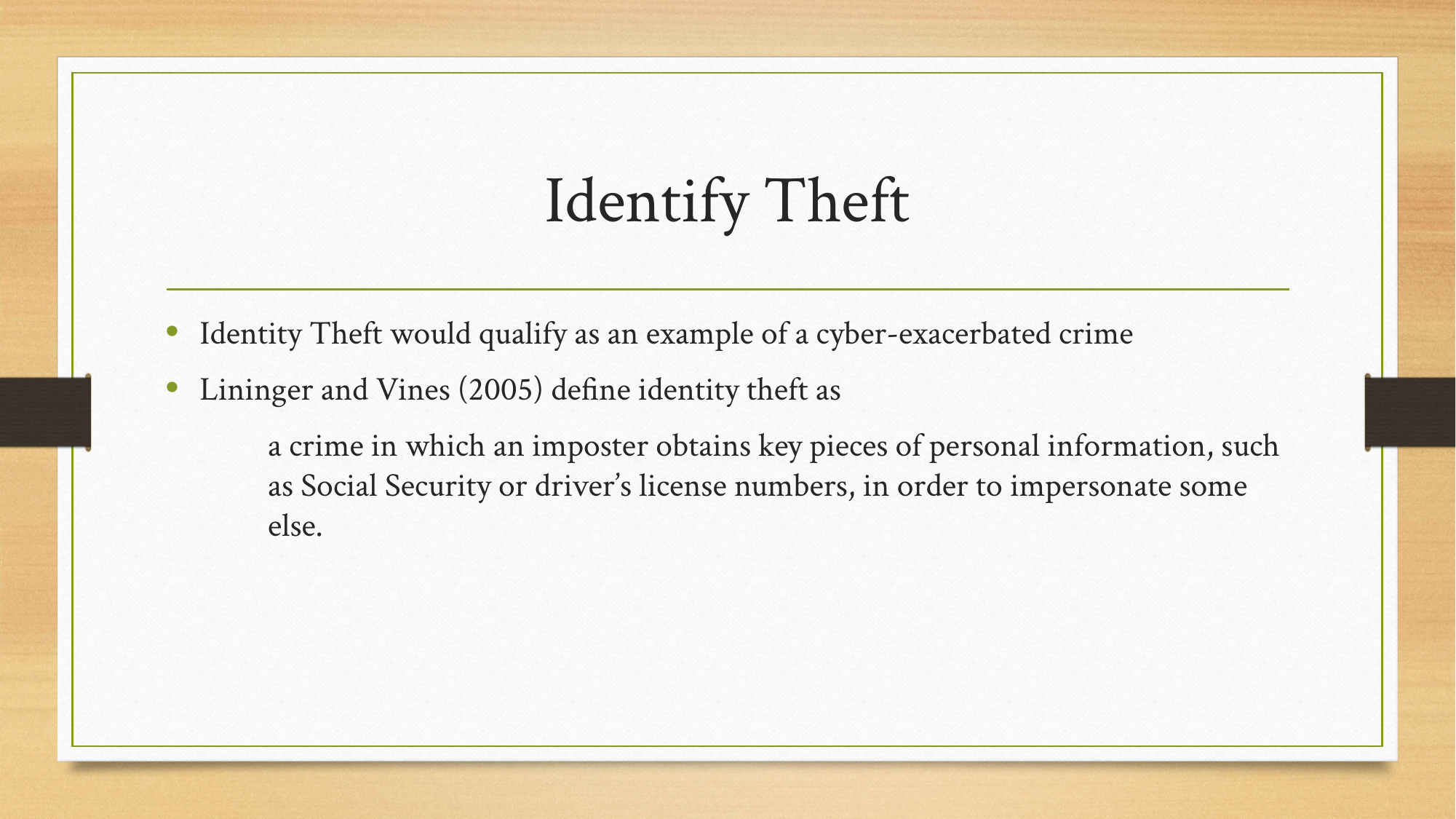

# Identify Theft
Identity Theft would qualify as an example of a cyber-exacerbated crime
Lininger and Vines (2005) define identity theft as
a crime in which an imposter obtains key pieces of personal information, such as Social Security or driver’s license numbers, in order to impersonate some else.